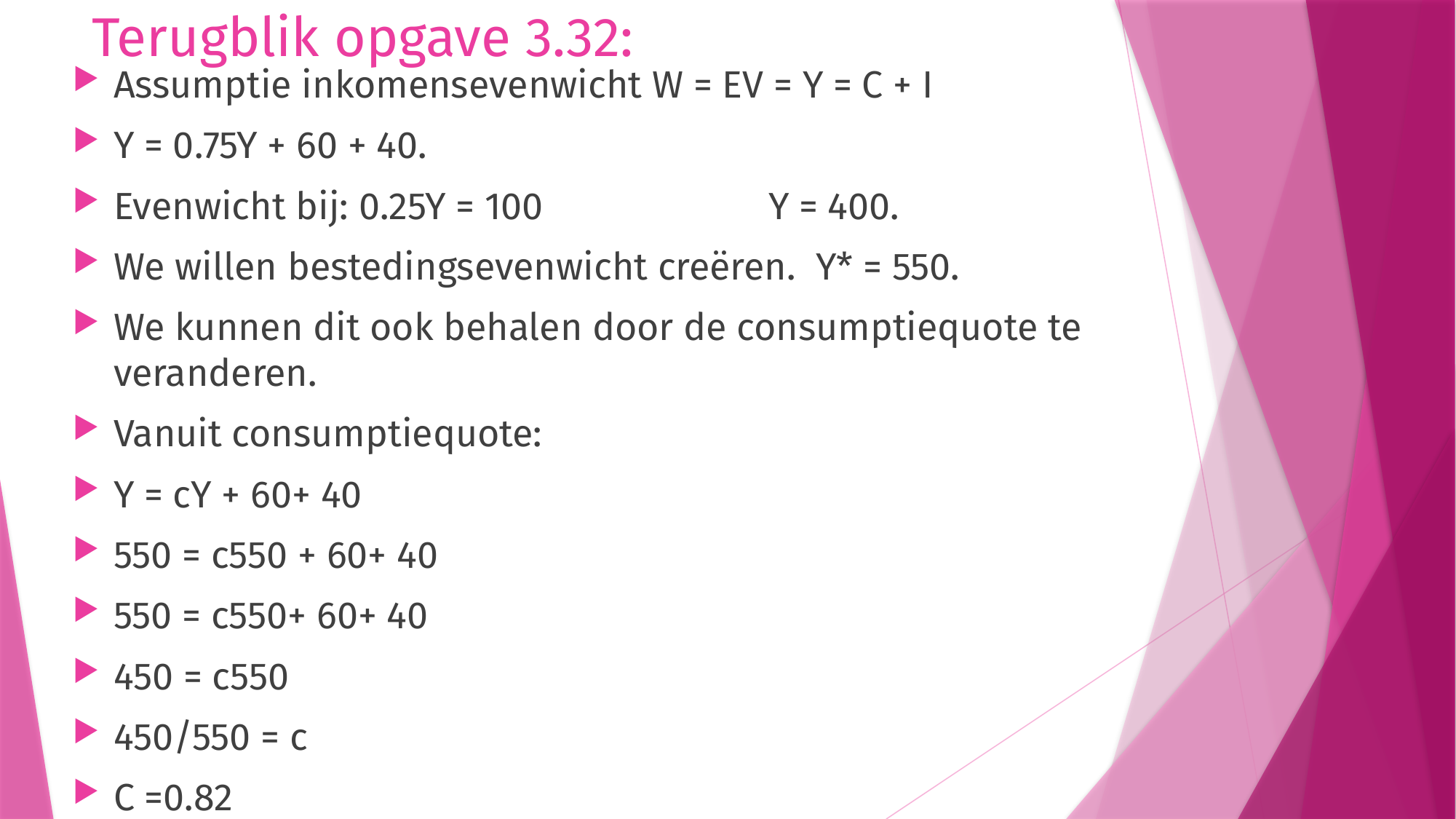

# Terugblik opgave 3.32:
Assumptie inkomensevenwicht W = EV = Y = C + I
Y = 0.75Y + 60 + 40.
Evenwicht bij: 0.25Y = 100			Y = 400.
We willen bestedingsevenwicht creëren.  Y* = 550.
We kunnen dit ook behalen door de consumptiequote te veranderen.
Vanuit consumptiequote:
Y = cY + 60+ 40
550 = c550 + 60+ 40
550 = c550+ 60+ 40
450 = c550
450/550 = c
C =0.82